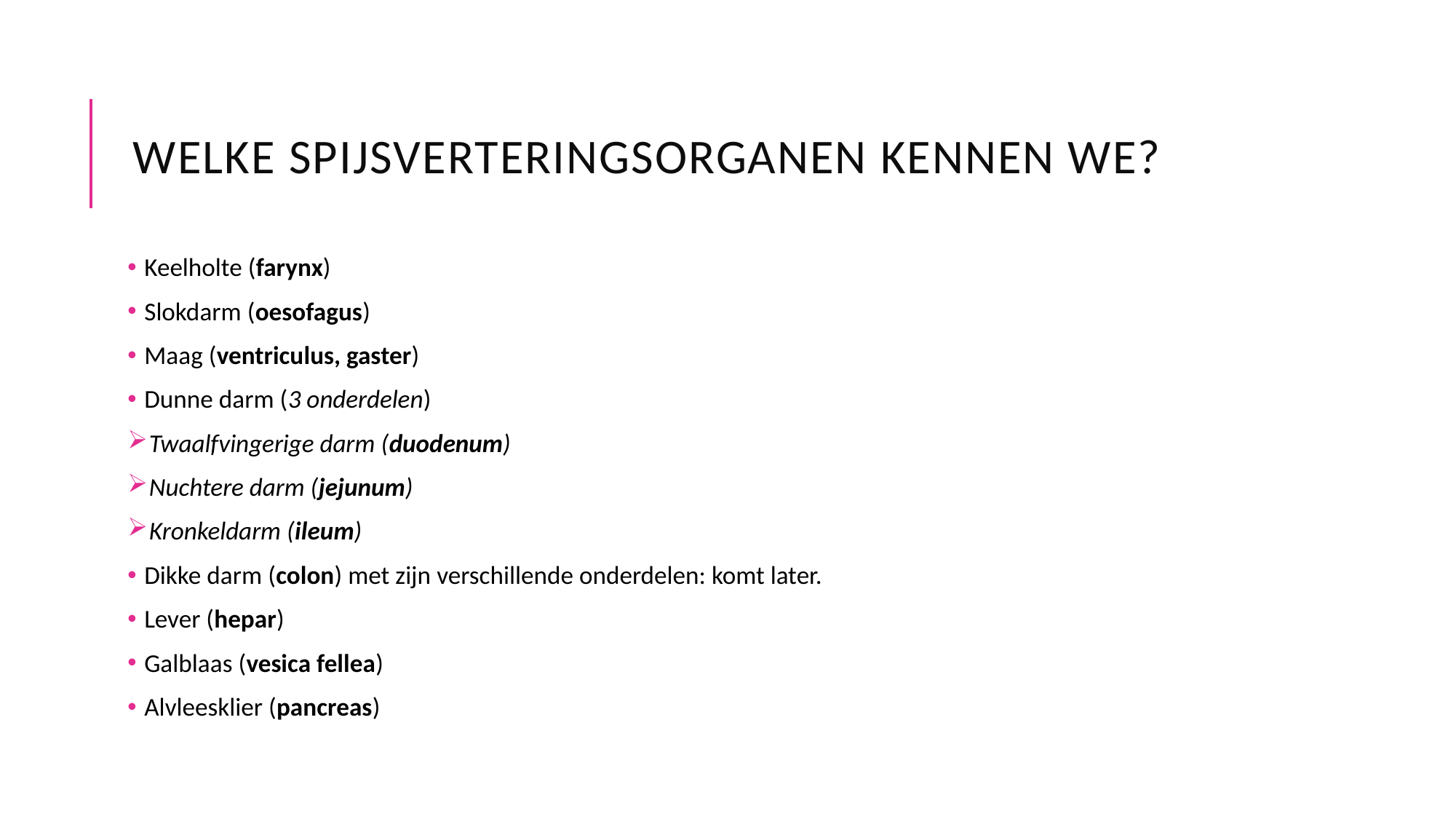

# Welke spijsverteringsorganen kennen we?
 Keelholte (farynx)
 Slokdarm (oesofagus)
 Maag (ventriculus, gaster)
 Dunne darm (3 onderdelen)
 Twaalfvingerige darm (duodenum)
 Nuchtere darm (jejunum)
 Kronkeldarm (ileum)
 Dikke darm (colon) met zijn verschillende onderdelen: komt later.
 Lever (hepar)
 Galblaas (vesica fellea)
 Alvleesklier (pancreas)